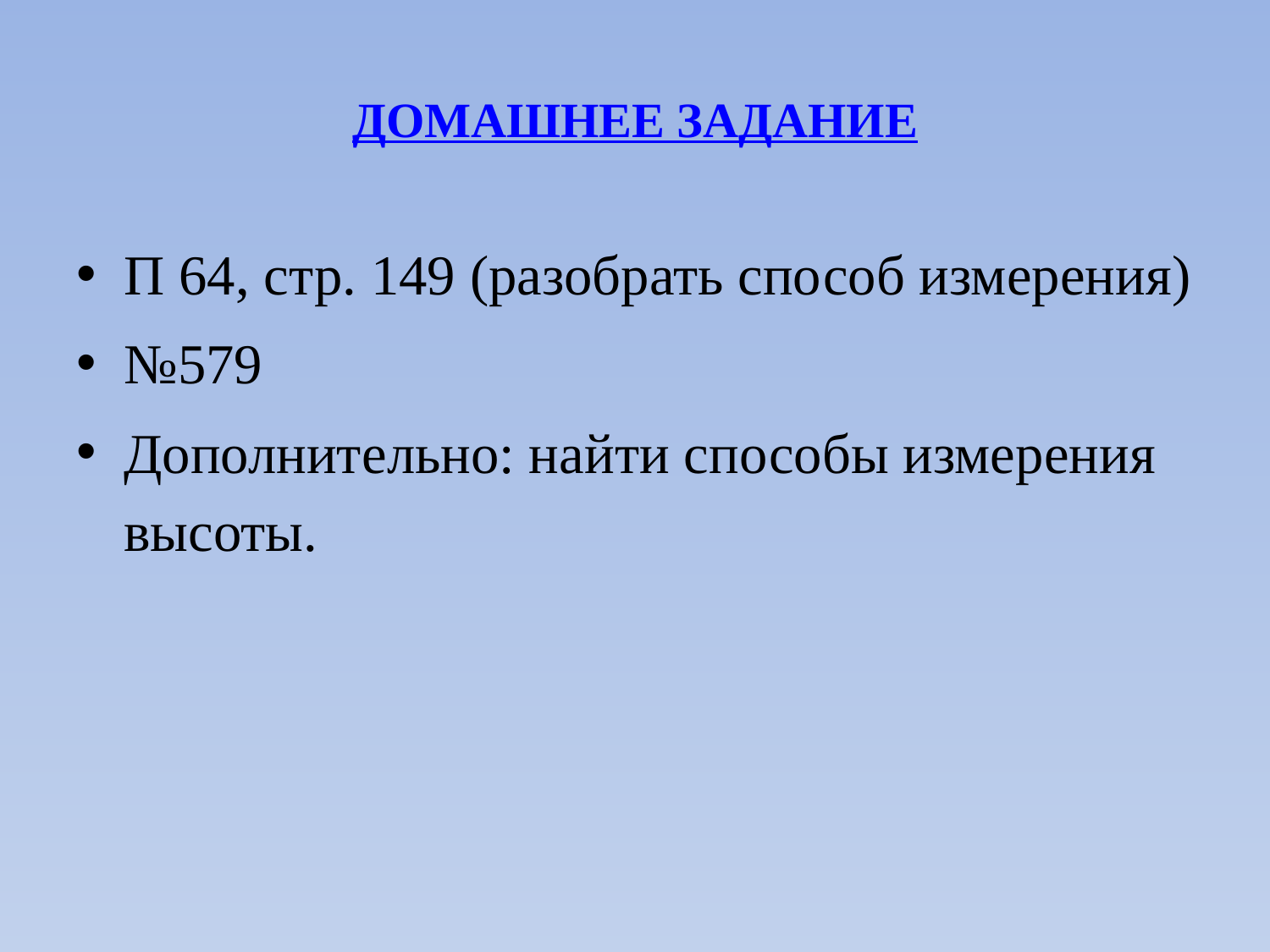

# Домашнее задание
П 64, стр. 149 (разобрать способ измерения)
№579
Дополнительно: найти способы измерения высоты.